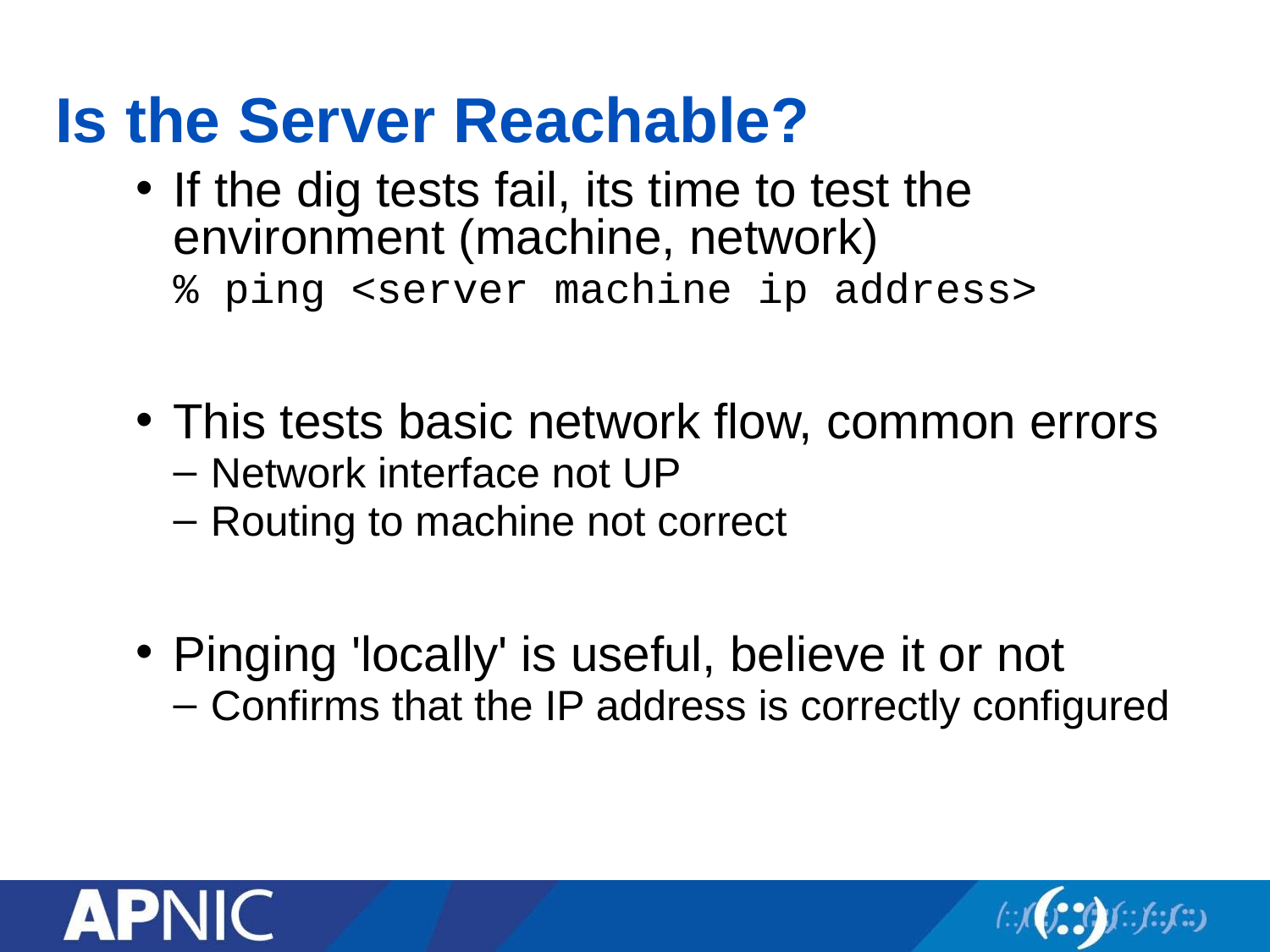

# Is the Server Reachable?
If the dig tests fail, its time to test the environment (machine, network)
% ping <server machine ip address>

This tests basic network flow, common errors
Network interface not UP
Routing to machine not correct

Pinging 'locally' is useful, believe it or not
Confirms that the IP address is correctly configured